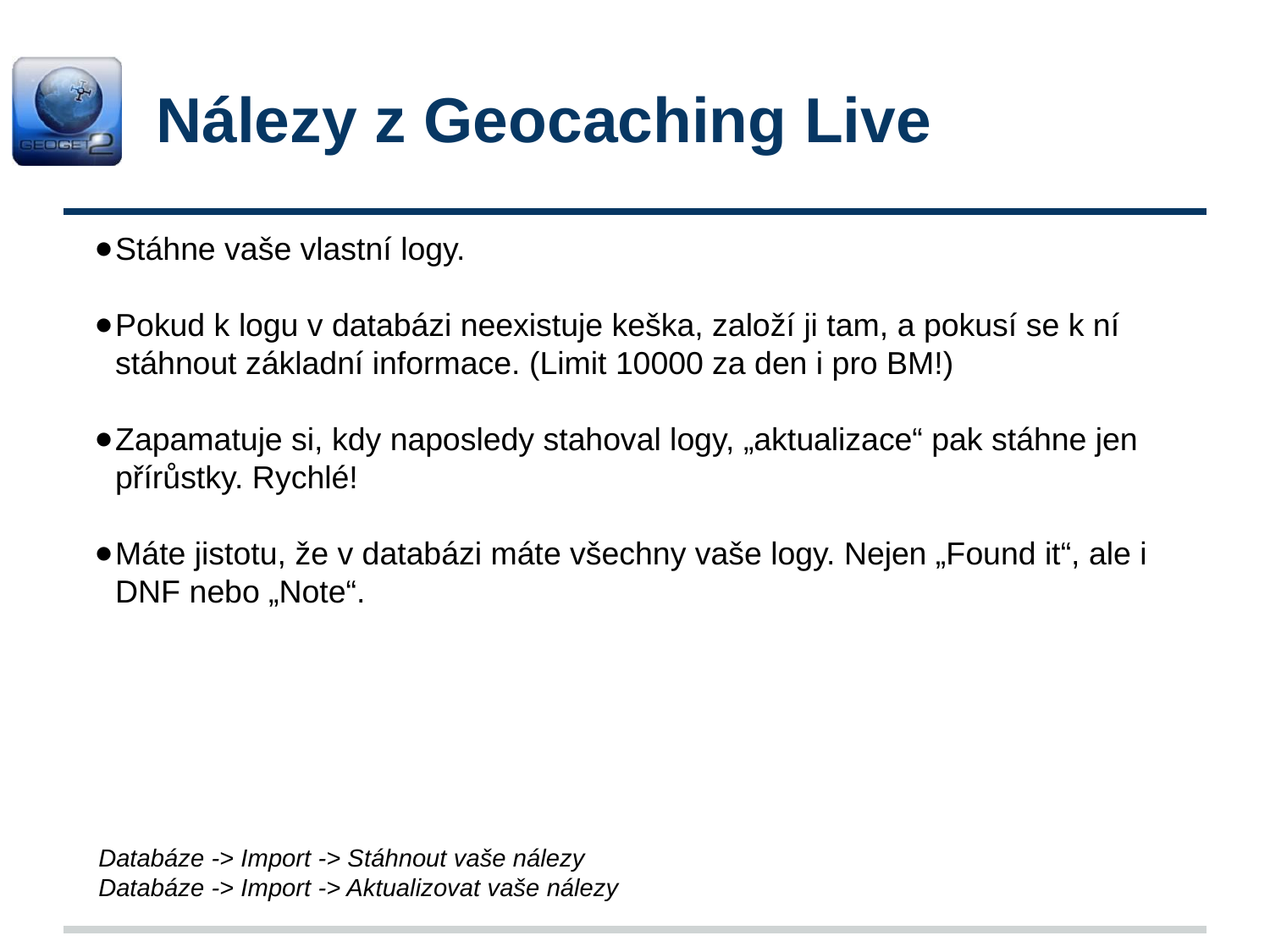

# Nálezy z Geocaching Live
Stáhne vaše vlastní logy.

Pokud k logu v databázi neexistuje keška, založí ji tam, a pokusí se k ní stáhnout základní informace. (Limit 10000 za den i pro BM!)

Zapamatuje si, kdy naposledy stahoval logy, „aktualizace“ pak stáhne jen přírůstky. Rychlé!

Máte jistotu, že v databázi máte všechny vaše logy. Nejen „Found it“, ale i DNF nebo „Note“.

Databáze -> Import -> Stáhnout vaše nálezy
Databáze -> Import -> Aktualizovat vaše nálezy